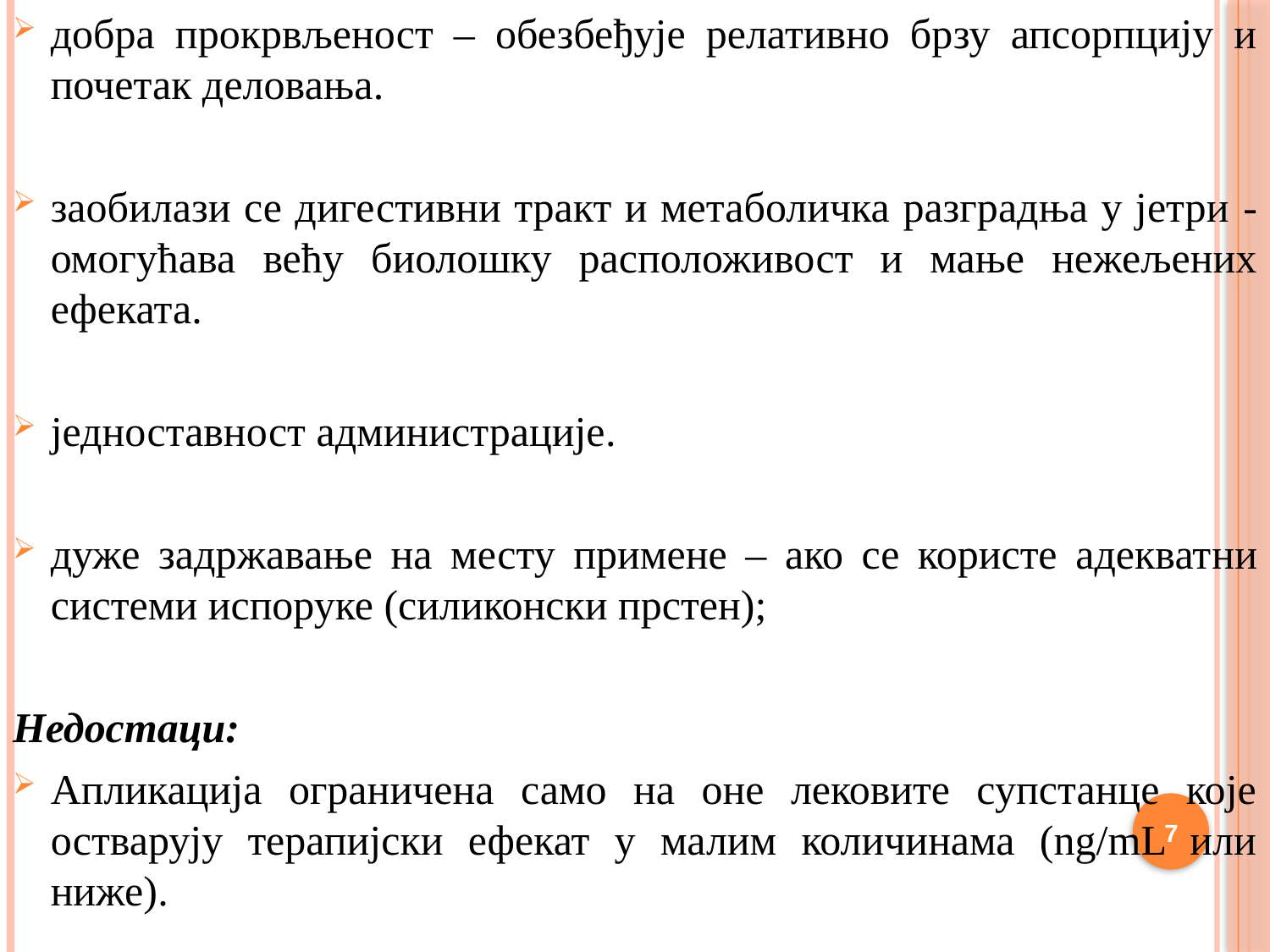

добра прокрвљеност – обезбеђује релативно брзу апсорпцију и почетак деловања.

заобилази се дигестивни тракт и метаболичка разградња у јетри - омогућава већу биолошку расположивост и мање нежељених ефеката.

једноставност администрације.

дуже задржавање на месту примене – ако се користе адекватни системи испоруке (силиконски прстен);

Недостаци:
Апликација ограничена само на оне лековите супстанце које остварују терапијски ефекат у малим количинама (ng/mL или ниже).
7